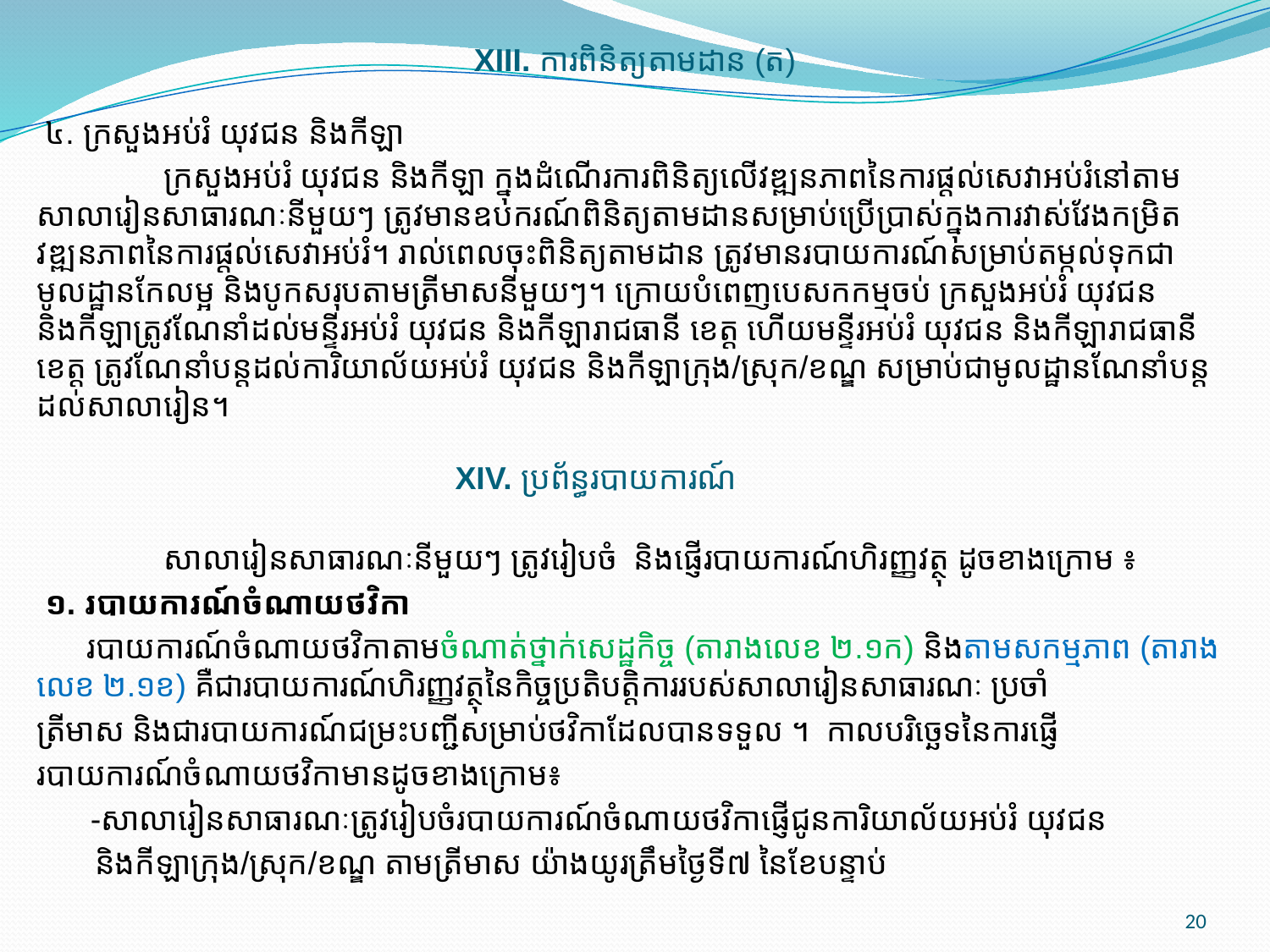

# XIII. ការពិនិត្យតាមដាន (ត)
 ៤. ក្រសួងអប់រំ យុវជន និងកីឡា
	ក្រសួងអប់រំ យុវជន និងកីឡា ក្នុងដំណើរការពិនិត្យលើវឌ្ឍនភាពនៃការផ្តល់សេវាអប់រំនៅតាមសាលារៀនសាធារណៈនីមួយៗ ត្រូវមានឧបករណ៍ពិនិត្យតាមដានសម្រាប់ប្រើប្រាស់ក្នុងការវាស់វែងកម្រិតវឌ្ឍនភាពនៃការផ្តល់សេវាអប់រំ។ រាល់ពេលចុះពិនិត្យតាមដាន ត្រូវមានរបាយការណ៍សម្រាប់តម្កល់ទុកជាមូលដ្ឋានកែលម្អ និងបូកសរុបតាមត្រីមាសនីមួយៗ។ ក្រោយបំពេញបេសកកម្មចប់ ក្រសួងអប់រំ យុវជន និងកីឡាត្រូវណែនាំដល់មន្ទីរអប់រំ យុវជន និងកីឡារាជធានី ខេត្ត ហើយមន្ទីរអប់រំ យុវជន និងកីឡារាជធានី ខេត្ត ត្រូវណែនាំបន្តដល់ការិយាល័យអប់រំ យុវជន និងកីឡាក្រុង/ស្រុក/ខណ្ឌ សម្រាប់ជាមូលដ្ឋានណែនាំបន្តដល់សាលារៀន។

	សាលារៀនសាធារណៈនីមួយៗ ត្រូវរៀបចំ  និងផ្ញើរបាយការណ៍​ហិរញ្ញវត្ថុ ដូចខាងក្រោម ៖
 ១. របាយការណ៍ចំណាយថវិកា
      របាយការណ៍ចំណាយថវិកាតាមចំណាត់ថ្នាក់សេដ្ឋកិច្ច (តារាងលេខ ២.១ក) និងតាមសកម្មភាព (តារាងលេខ ២.១ខ) គឺជារបាយការណ៍ហិរញ្ញវត្ថុនៃ​កិច្ច​ប្រតិបត្ដិការរបស់សាលារៀនសាធារណៈ ប្រចាំ
ត្រីមាស និងជា​របាយការណ៍ជម្រះបញ្ជីសម្រាប់ថវិកា​ដែល​បាន​ទទួល ។  កាលបរិច្ឆេទនៃការផ្ញើ
របាយការណ៍​ចំណាយថវិកាមាន​ដូចខាងក្រោម៖
      -សាលារៀនសាធារណៈត្រូវរៀបចំរបាយការណ៍ចំណាយថវិកាផ្ញើជូនការិយាល័យអប់រំ យុវជន
       និងកីឡាក្រុង/ស្រុក/ខណ្ឌ តាម​ត្រីមាស យ៉ាងយូរត្រឹមថ្ងៃទី៧ នៃខែបន្ទាប់

XIV. ប្រព័ន្ធរបាយការណ៍

20